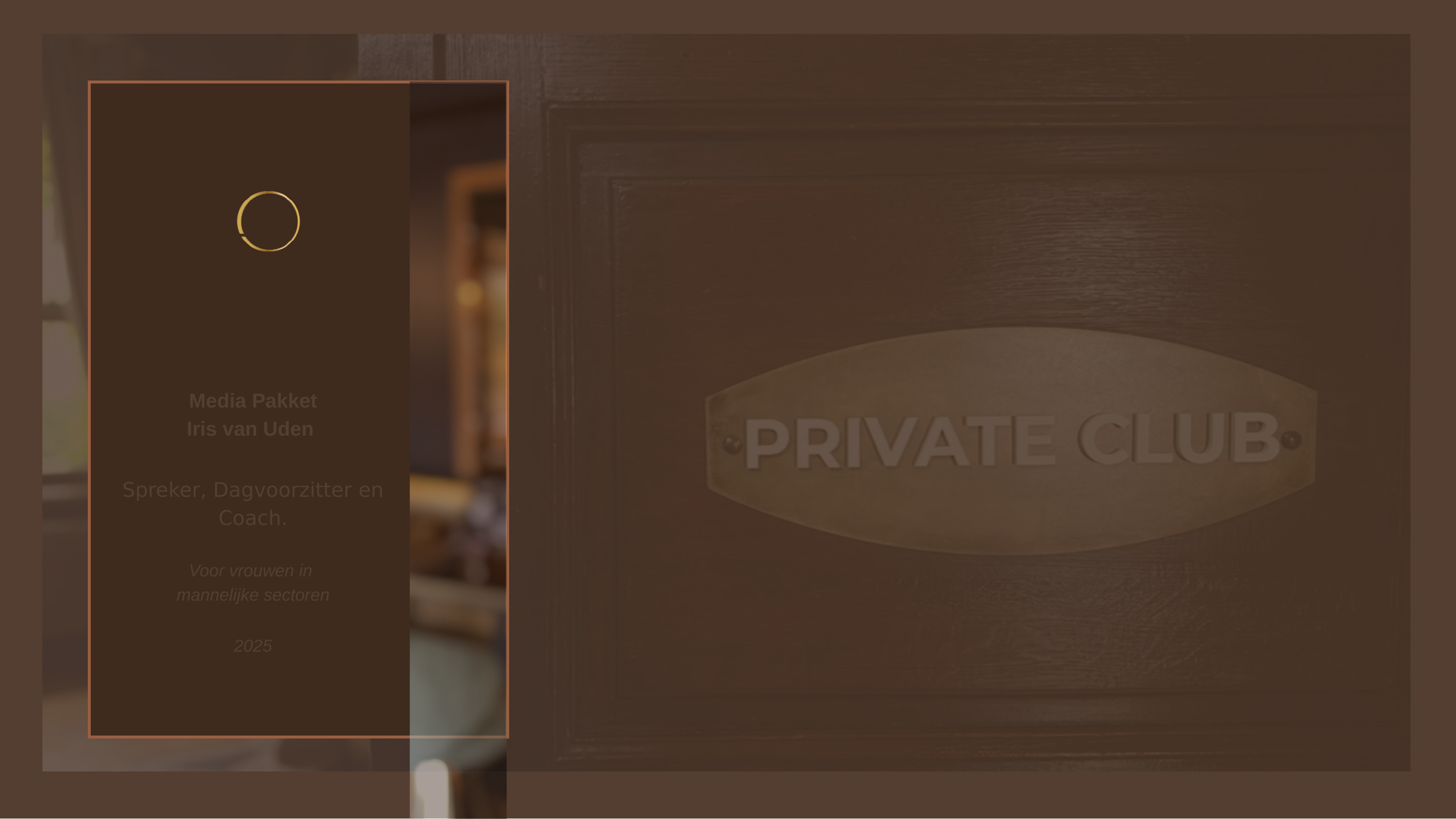

Media Pakket
Iris van Uden

Spreker, Dagvoorzitter en Coach.

Voor vrouwen in
mannelijke sectoren

2025